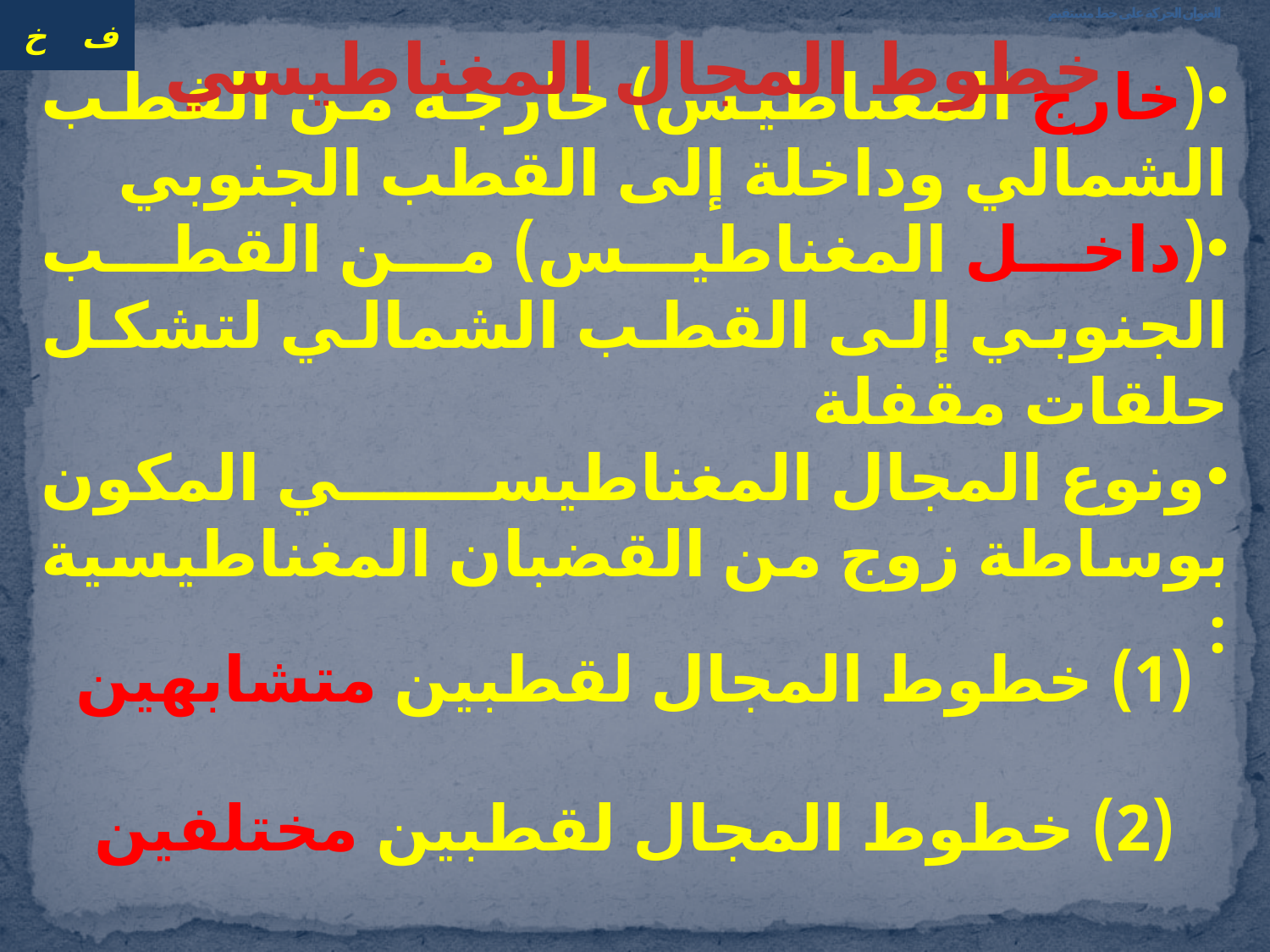

# العنوان الحركة على خط مستقيم
خطوط المجال المغناطيسي
(خارج المغناطيس) خارجة من القطب الشمالي وداخلة إلى القطب الجنوبي
(داخل المغناطيس) من القطب الجنوبي إلى القطب الشمالي لتشكل حلقات مقفلة
ونوع المجال المغناطيسي المكون بوساطة زوج من القضبان المغناطيسية :
(1) خطوط المجال لقطبين متشابهين
(2) خطوط المجال لقطبين مختلفين